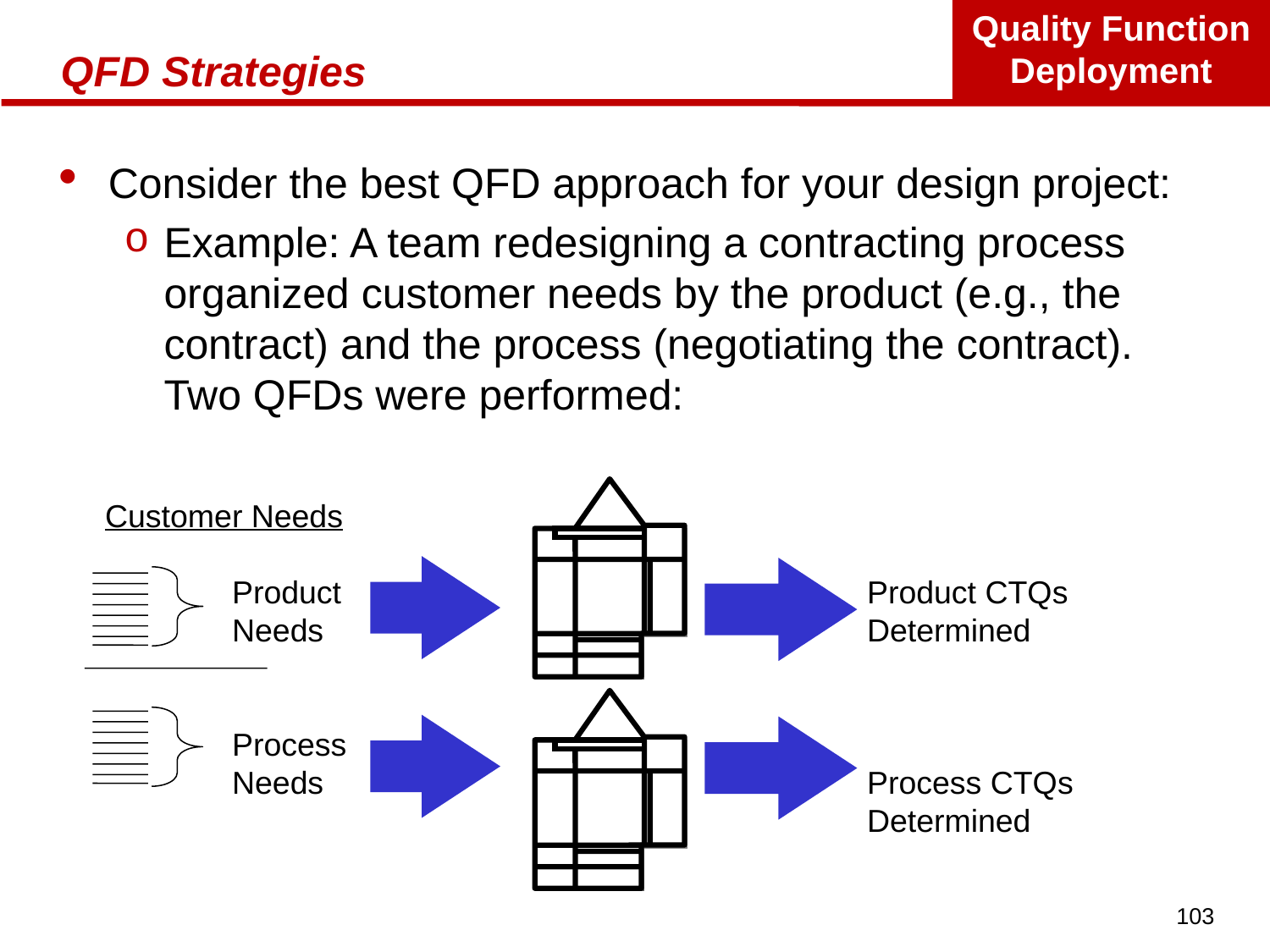

# QFD Strategies
Consider the best QFD approach for your design project:
Example: A team redesigning a contracting process organized customer needs by the product (e.g., the contract) and the process (negotiating the contract). Two QFDs were performed:

Customer Needs

	Product					Product CTQs
	Needs					Determined

	Process
	Needs					Process CTQs
						Determined